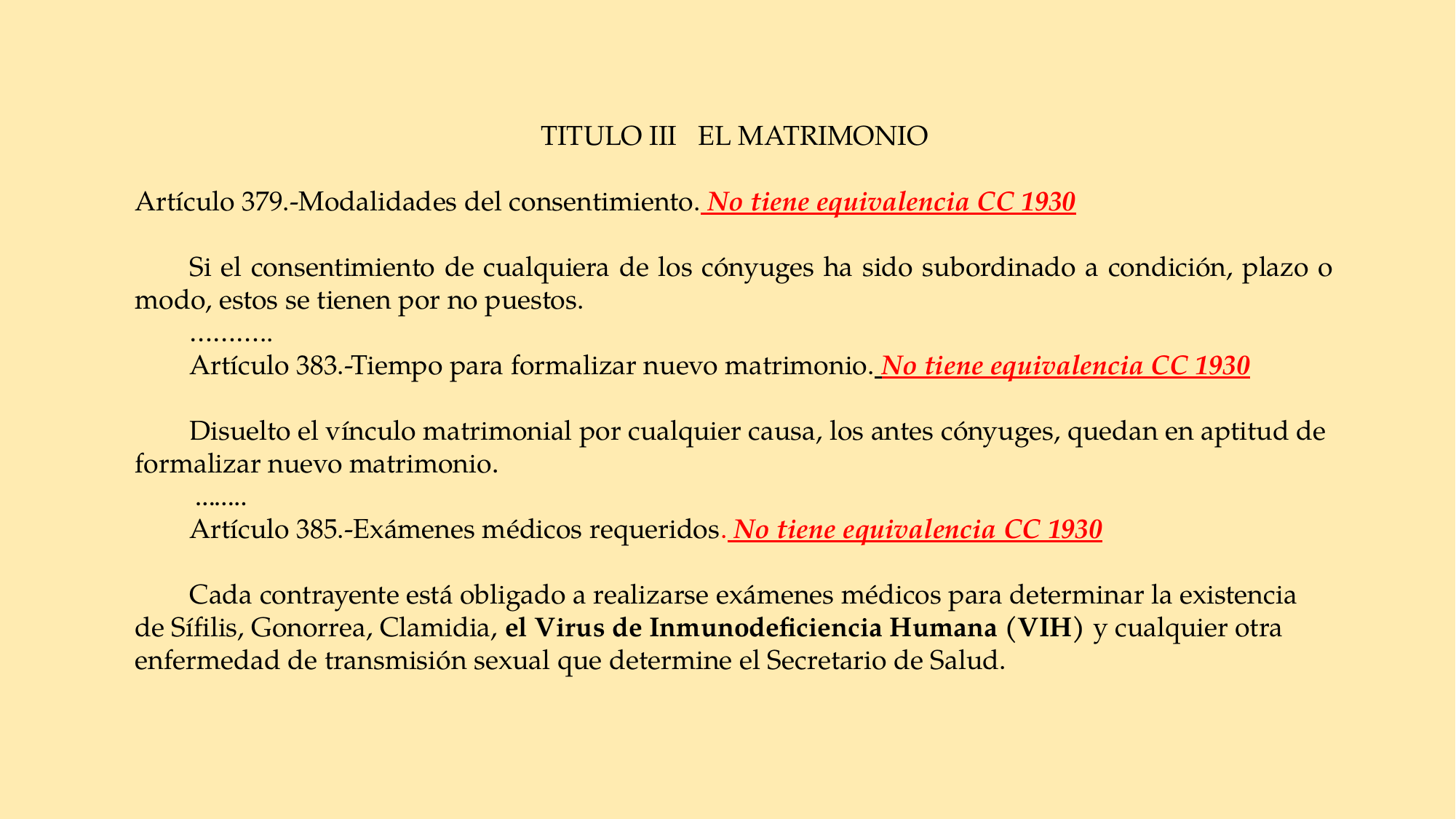

TITULO III   EL MATRIMONIO

Artículo 379.-Modalidades del consentimiento. No tiene equivalencia CC 1930

Si el consentimiento de cualquiera de los cónyuges ha sido subordinado a condición, plazo o modo, estos se tienen por no puestos.
………..
Artículo 383.-Tiempo para formalizar nuevo matrimonio. No tiene equivalencia CC 1930

Disuelto el vínculo matrimonial por cualquier causa, los antes cónyuges, quedan en aptitud de formalizar nuevo matrimonio.
 ……..
Artículo 385.-Exámenes médicos requeridos. No tiene equivalencia CC 1930

Cada contrayente está obligado a realizarse exámenes médicos para determinar la existencia de Sífilis, Gonorrea, Clamidia, el Virus de Inmunodeficiencia Humana (VIH) y cualquier otra enfermedad de transmisión sexual que determine el Secretario de Salud.